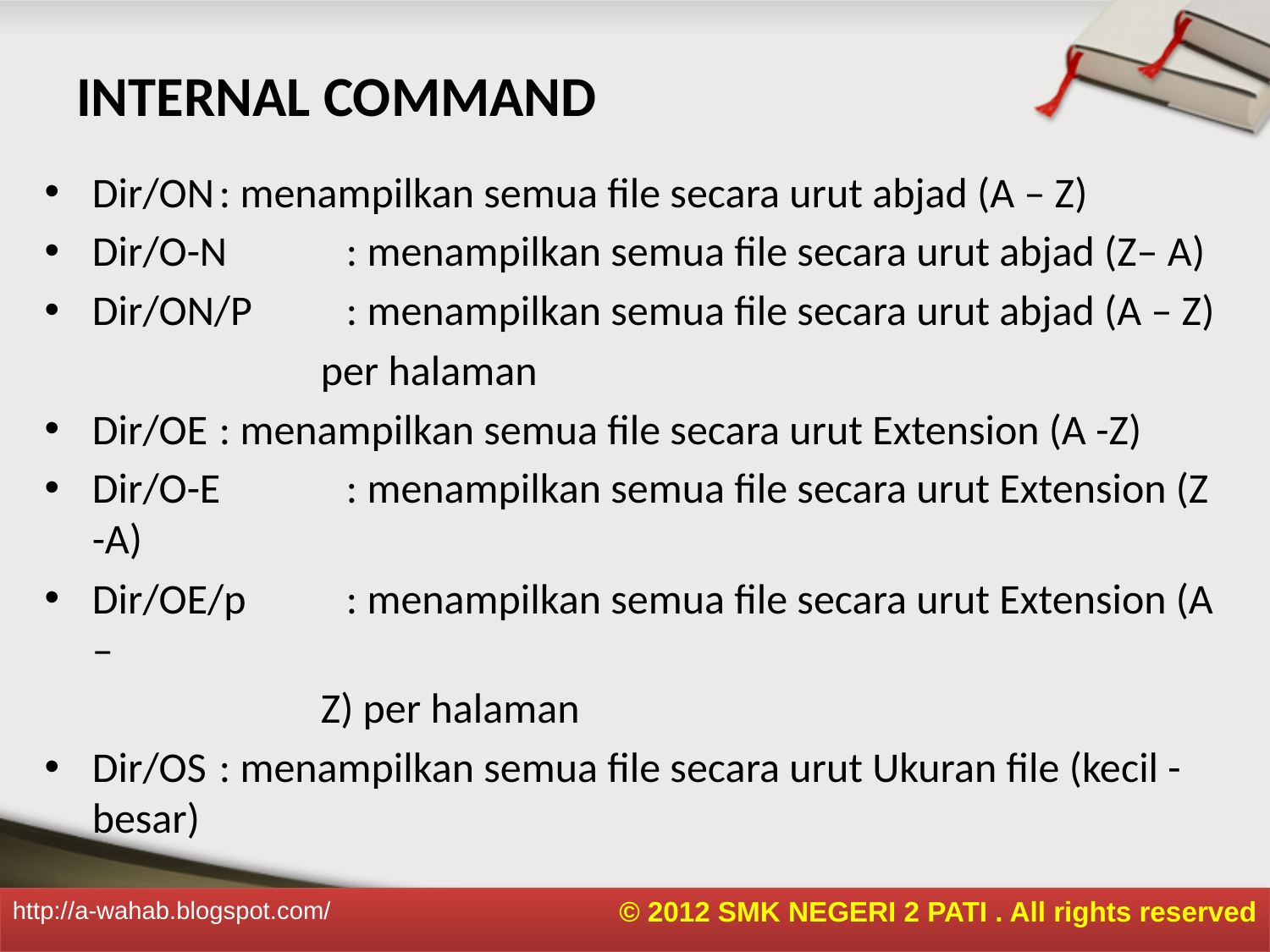

# INTERNAL COMMAND
Dir/ON	: menampilkan semua file secara urut abjad (A – Z)
Dir/O-N	: menampilkan semua file secara urut abjad (Z– A)
Dir/ON/P	: menampilkan semua file secara urut abjad (A – Z)
                             per halaman
Dir/OE	: menampilkan semua file secara urut Extension (A -Z)
Dir/O-E	: menampilkan semua file secara urut Extension (Z -A)
Dir/OE/p	: menampilkan semua file secara urut Extension (A –
                             Z) per halaman
Dir/OS	: menampilkan semua file secara urut Ukuran file (kecil - besar)

© 2012 SMK NEGERI 2 PATI . All rights reserved

http://a-wahab.blogspot.com/